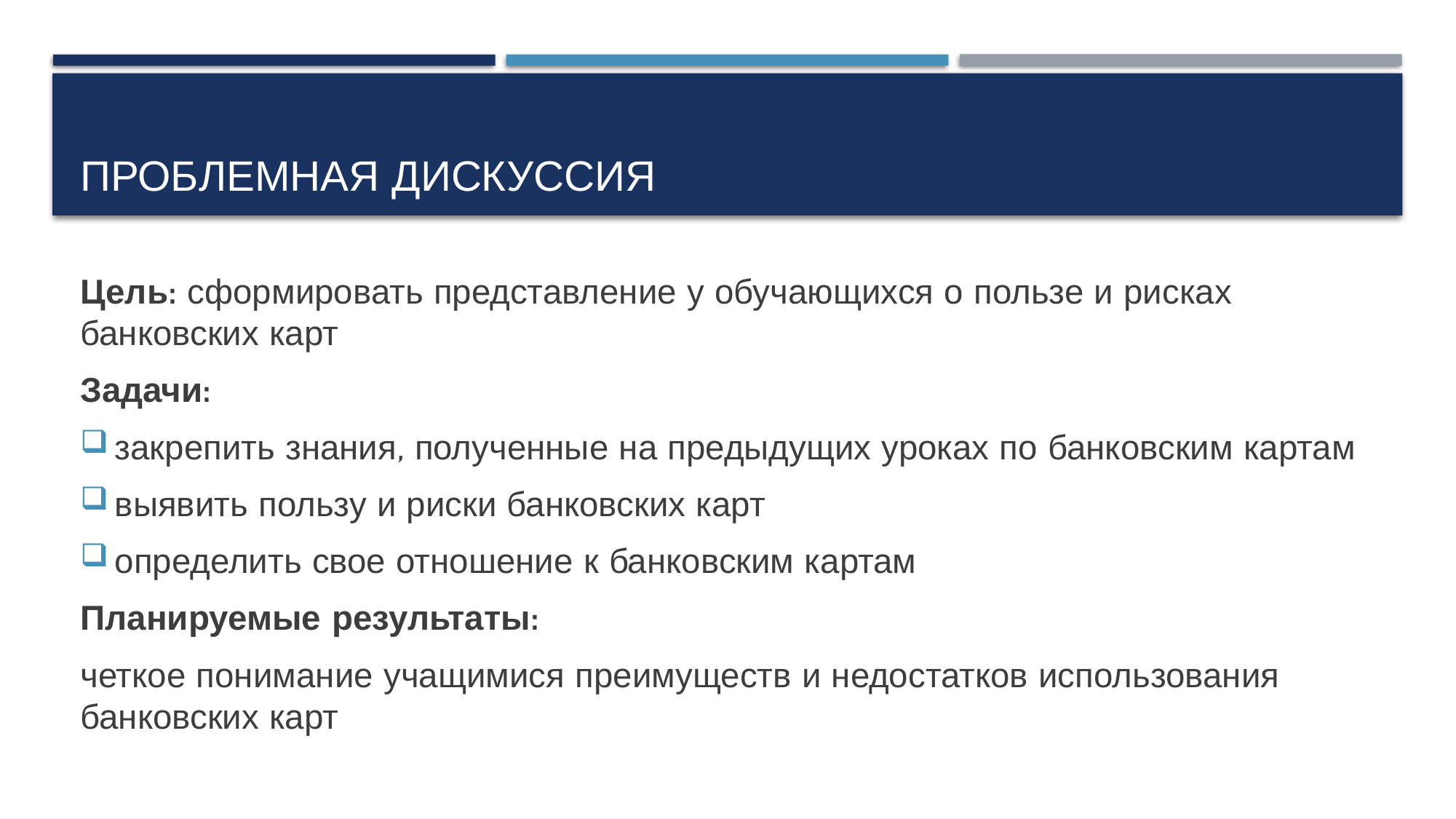

# ПРОБЛЕМНАЯ ДИСКУССИЯ
Цель: сформировать представление у обучающихся о пользе и рисках банковских карт
Задачи:
закрепить знания, полученные на предыдущих уроках по банковским картам
выявить пользу и риски банковских карт
определить свое отношение к банковским картам
Планируемые результаты:
четкое понимание учащимися преимуществ и недостатков использования банковских карт